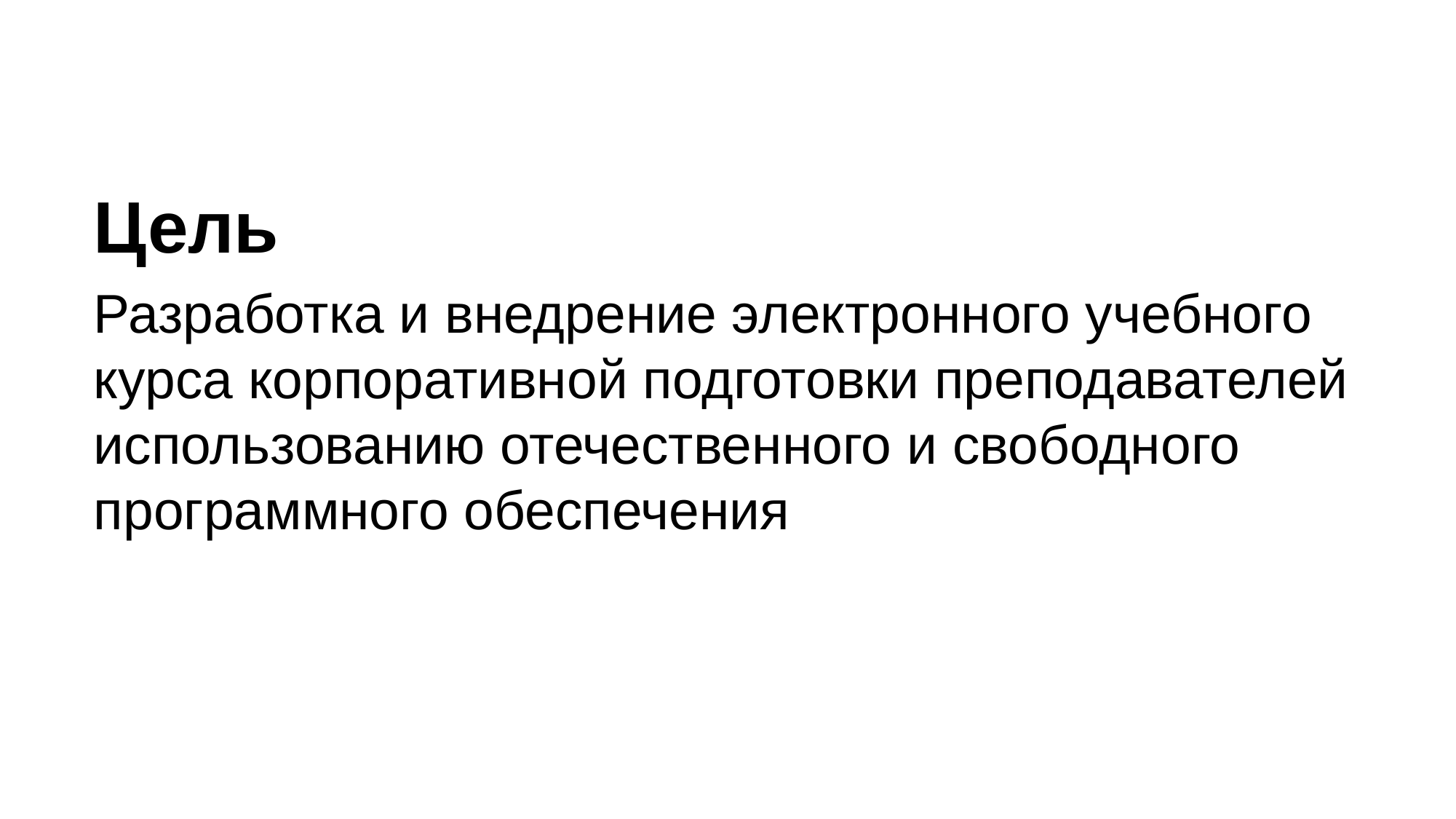

Цель
Разработка и внедрение электронного учебного курса корпоративной подготовки преподавателей использованию отечественного и свободного программного обеспечения
4